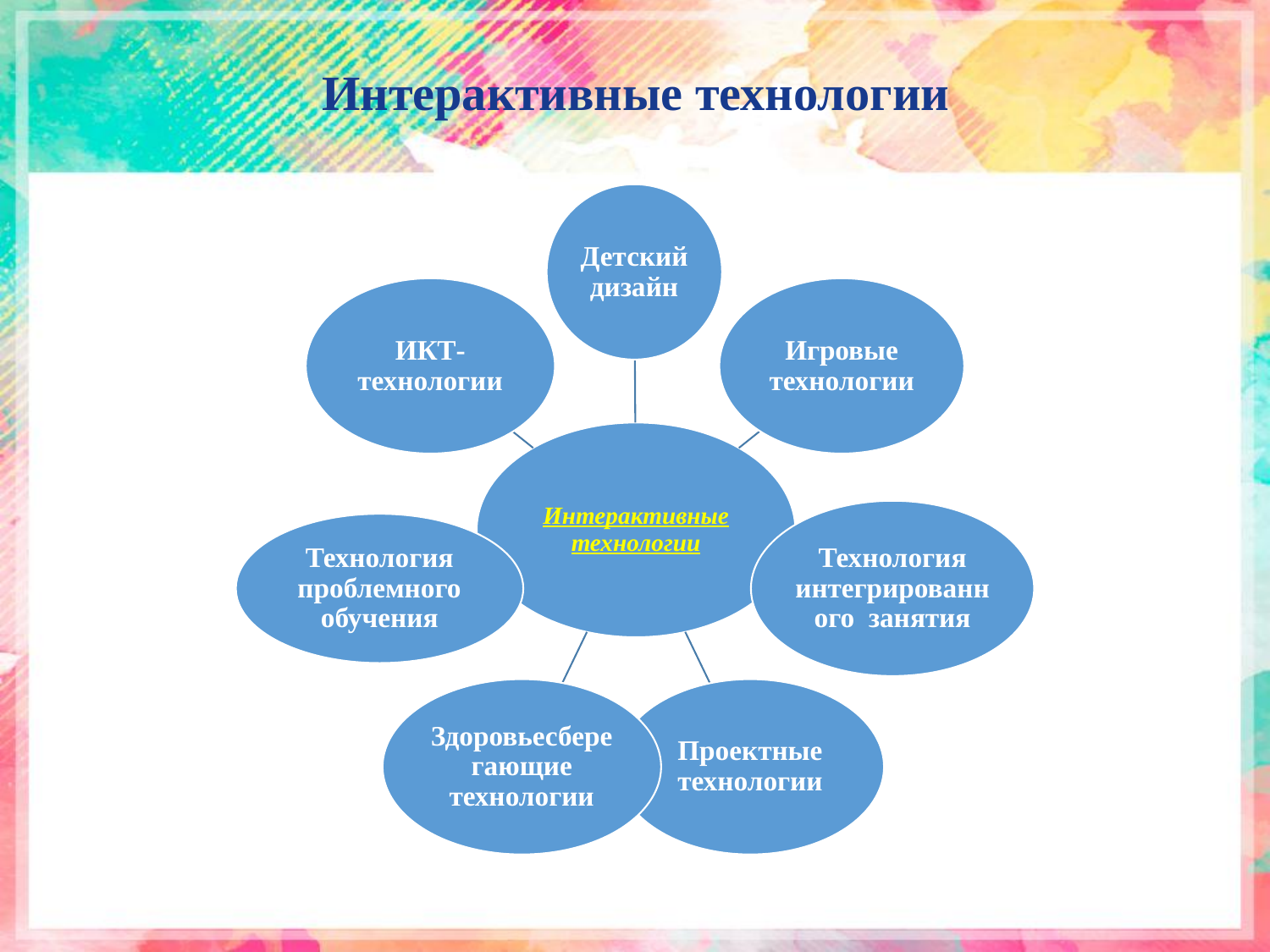

# Интерактивные технологии
Интерактивные технологии

Детский дизайн

Игровые технологии

Технология интегрированного  занятия

Проектные технологии

Здоровьесберегающие технологии

Технология проблемного обучения

ИКТ- технологии